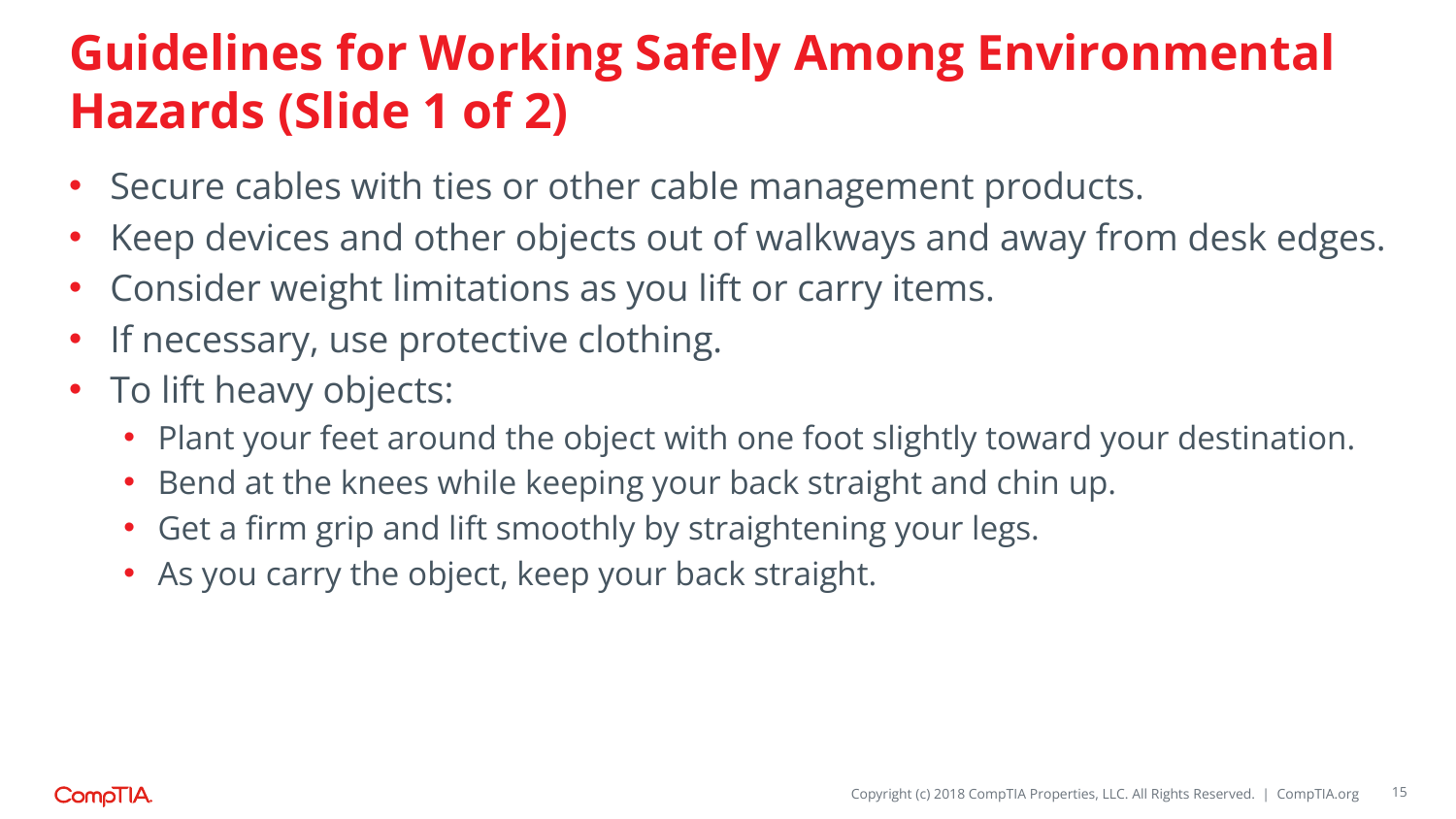

# Guidelines for Working Safely Among Environmental Hazards (Slide 1 of 2)
Secure cables with ties or other cable management products.
Keep devices and other objects out of walkways and away from desk edges.
Consider weight limitations as you lift or carry items.
If necessary, use protective clothing.
To lift heavy objects:
Plant your feet around the object with one foot slightly toward your destination.
Bend at the knees while keeping your back straight and chin up.
Get a firm grip and lift smoothly by straightening your legs.
As you carry the object, keep your back straight.

15